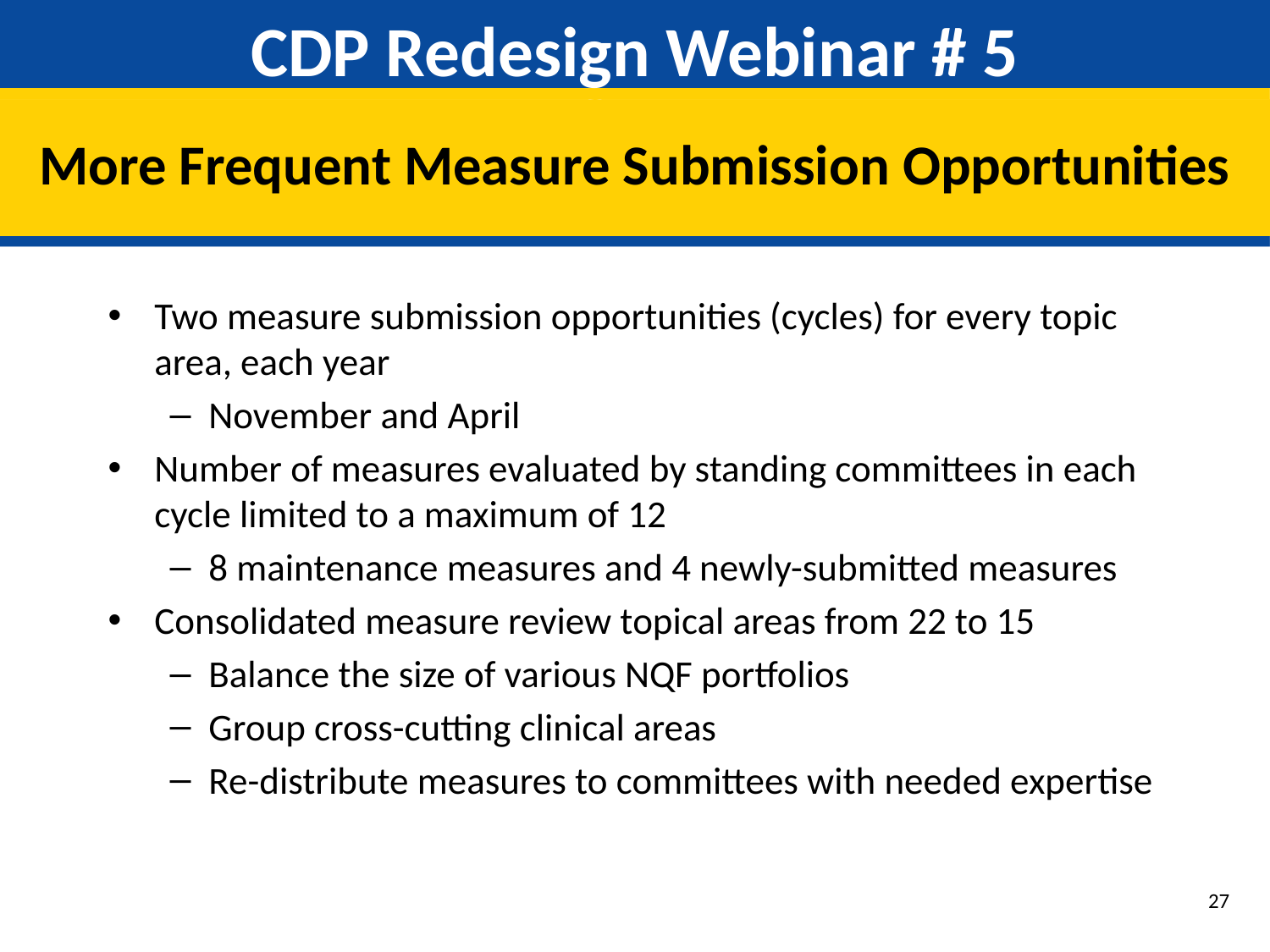

# CDP Redesign Webinar # 5
More Frequent Measure Submission Opportunities
Two measure submission opportunities (cycles) for every topic area, each year
November and April
Number of measures evaluated by standing committees in each cycle limited to a maximum of 12
8 maintenance measures and 4 newly-submitted measures
Consolidated measure review topical areas from 22 to 15
Balance the size of various NQF portfolios
Group cross-cutting clinical areas
Re-distribute measures to committees with needed expertise